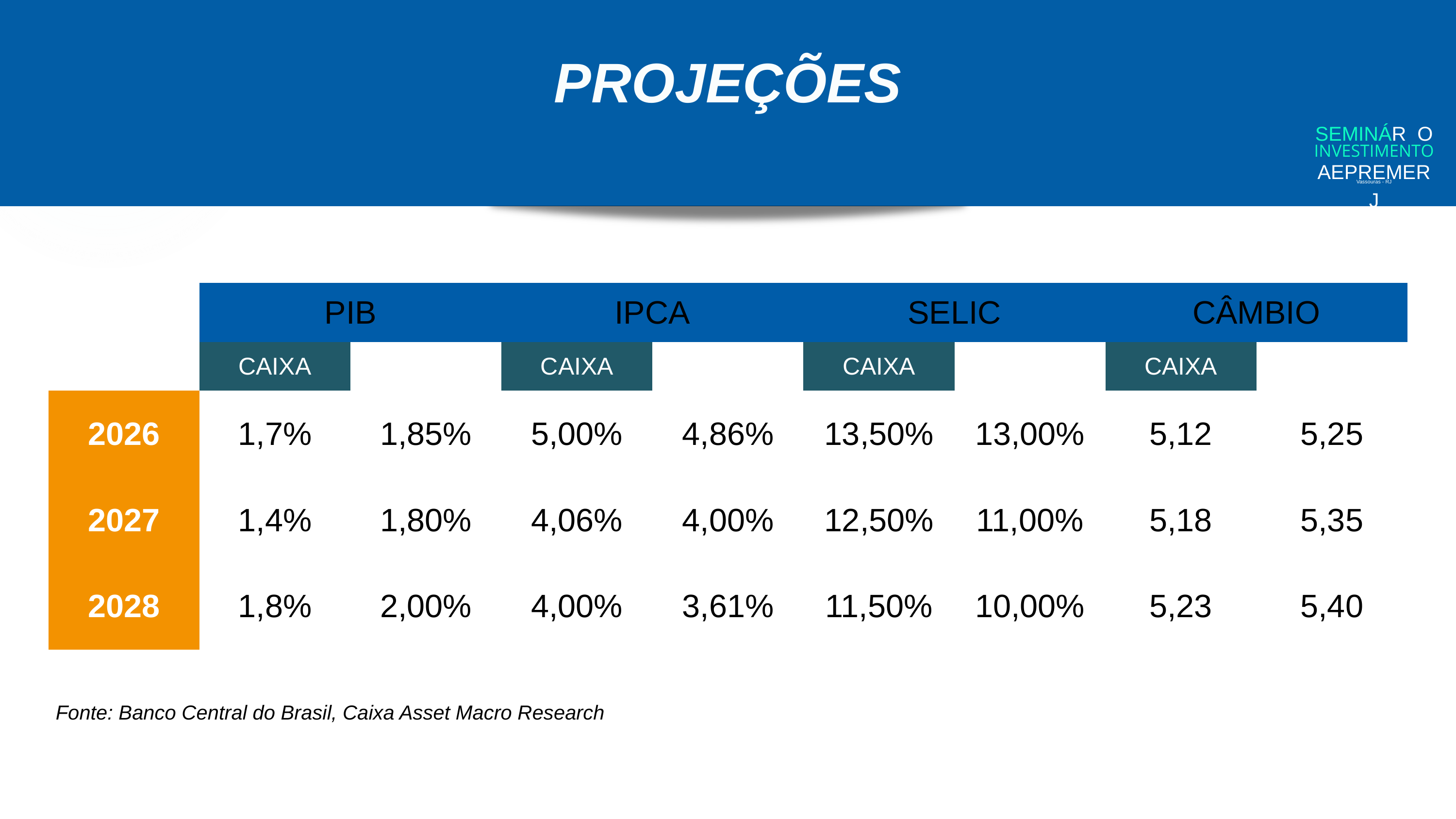

PROJEÇÕES

SEMINÁR  O
INVESTIMENTO
AEPREMERJ
Vassouras - RJ

|  | PIB |  | IPCA |  | SELIC |  | CÂMBIO |  |
| --- | --- | --- | --- | --- | --- | --- | --- | --- |
|  | CAIXA | FOCUS | CAIXA | FOCUS | CAIXA | FOCUS | CAIXA | FOCUS |
| 2026 | 1,7% | 1,85% | 5,00% | 4,86% | 13,50% | 13,00% | 5,12 | 5,25 |
| 2027 | 1,4% | 1,80% | 4,06% | 4,00% | 12,50% | 11,00% | 5,18 | 5,35 |
| 2028 | 1,8% | 2,00% | 4,00% | 3,61% | 11,50% | 10,00% | 5,23 | 5,40 |
Fonte: Banco Central do Brasil, Caixa Asset Macro Research